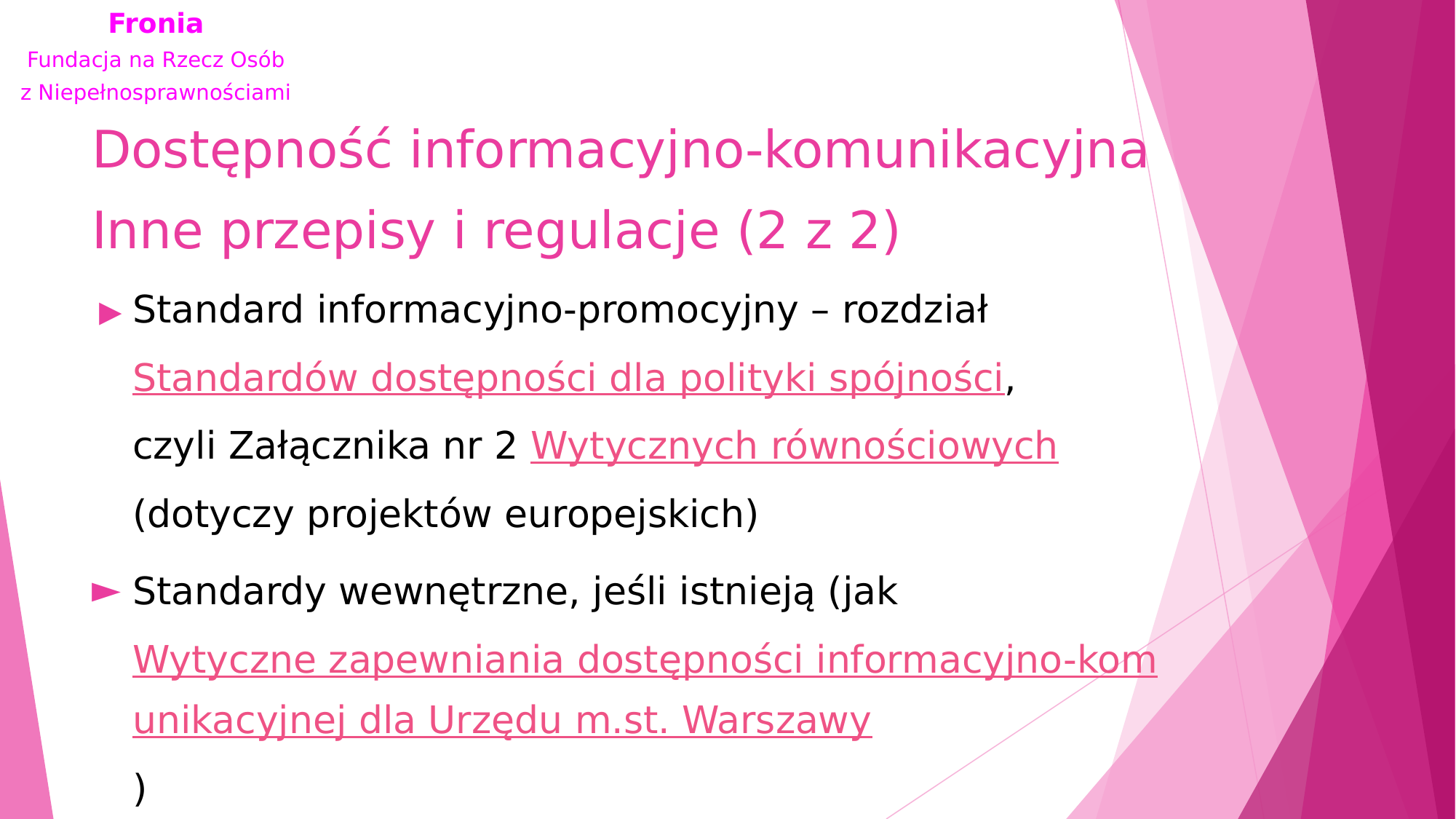

# Dostępność informacyjno-komunikacyjna Inne przepisy i regulacje (2 z 2)
Standard informacyjno-promocyjny – rozdział Standardów dostępności dla polityki spójności, czyli Załącznika nr 2 Wytycznych równościowych (dotyczy projektów europejskich)
Standardy wewnętrzne, jeśli istnieją (jak Wytyczne zapewniania dostępności informacyjno-komunikacyjnej dla Urzędu m.st. Warszawy)